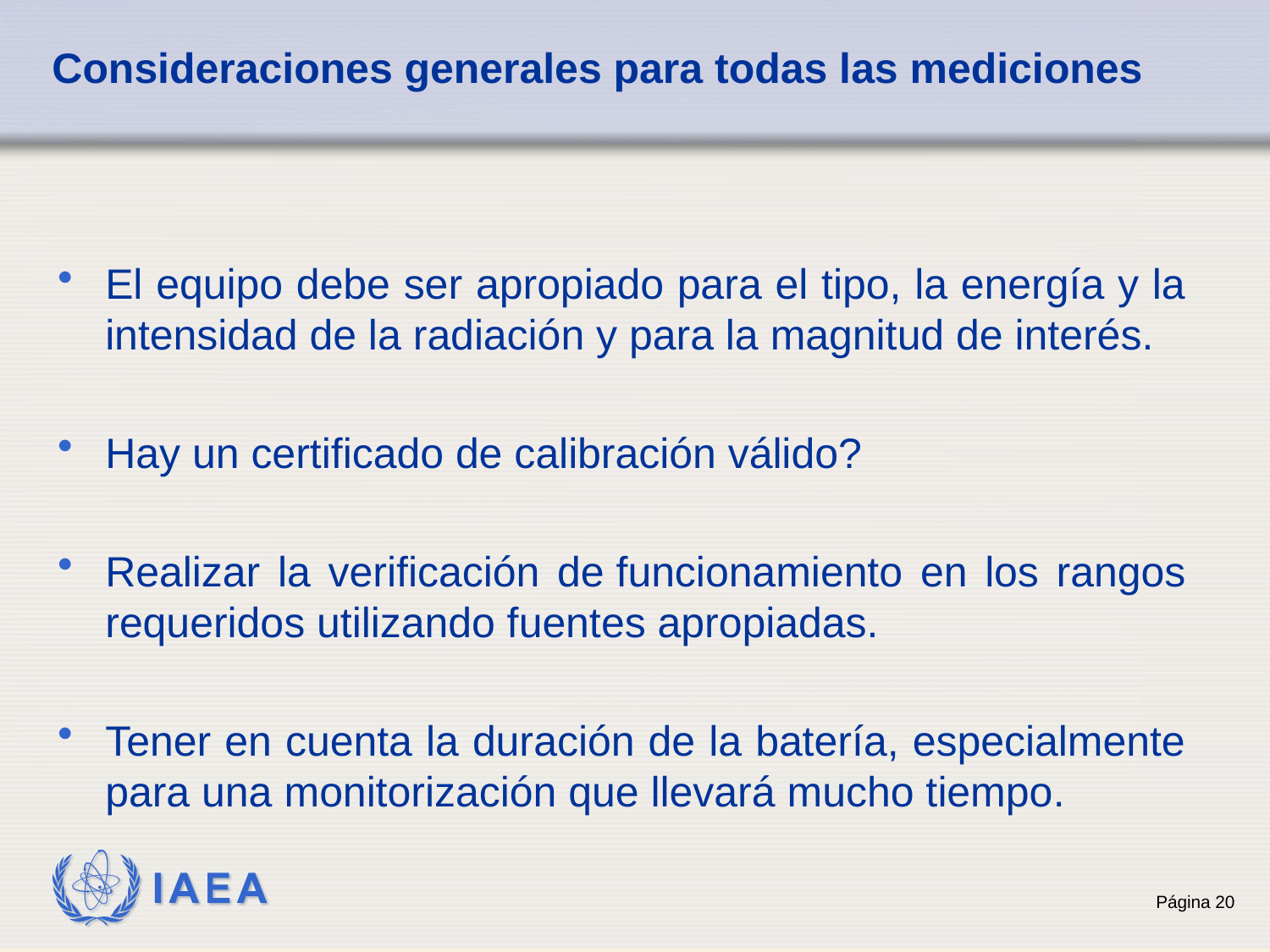

# Consideraciones generales para todas las mediciones
El equipo debe ser apropiado para el tipo, la energía y la intensidad de la radiación y para la magnitud de interés.

Hay un certificado de calibración válido?

Realizar la verificación de funcionamiento en los rangos requeridos utilizando fuentes apropiadas.

Tener en cuenta la duración de la batería, especialmente para una monitorización que llevará mucho tiempo.
20